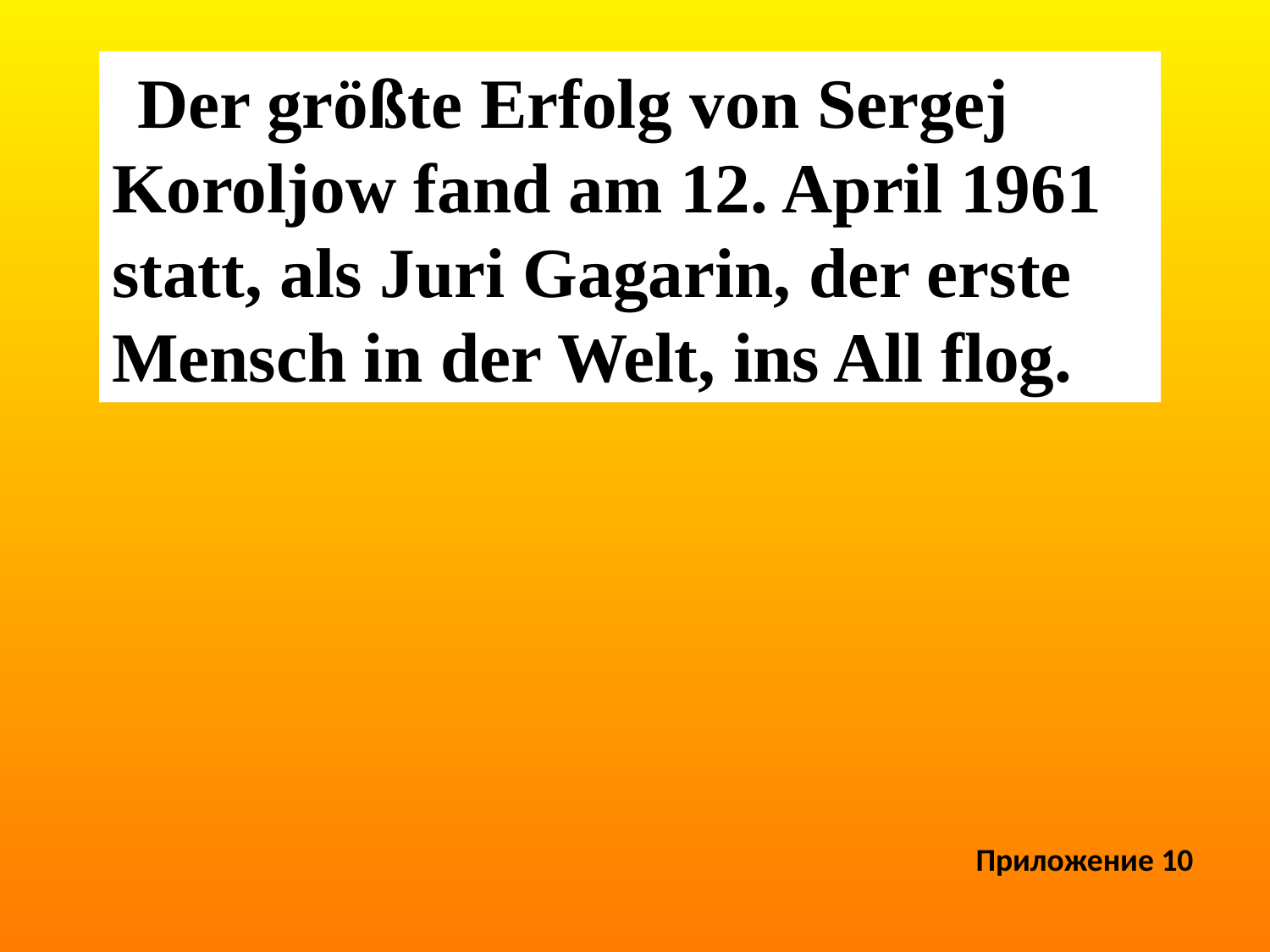

Der größte Erfolg von Sergej Koroljow fand am 12. April 1961 statt, als Juri Gagarin, der erste Mensch in der Welt, ins All flog.
Приложение 10